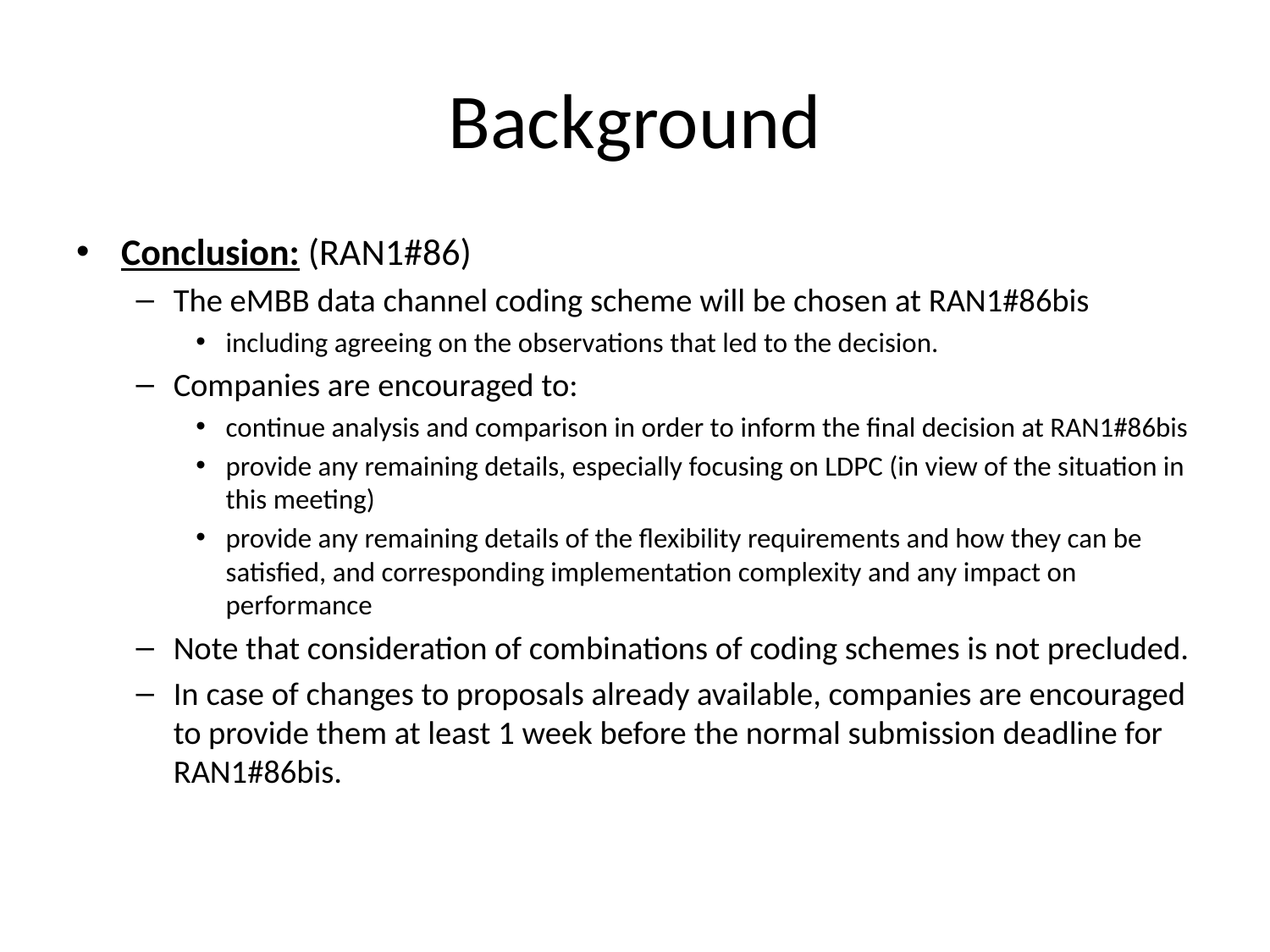

# Background
Conclusion: (RAN1#86)
The eMBB data channel coding scheme will be chosen at RAN1#86bis
including agreeing on the observations that led to the decision.
Companies are encouraged to:
continue analysis and comparison in order to inform the final decision at RAN1#86bis
provide any remaining details, especially focusing on LDPC (in view of the situation in this meeting)
provide any remaining details of the flexibility requirements and how they can be satisfied, and corresponding implementation complexity and any impact on performance
Note that consideration of combinations of coding schemes is not precluded.
In case of changes to proposals already available, companies are encouraged to provide them at least 1 week before the normal submission deadline for RAN1#86bis.